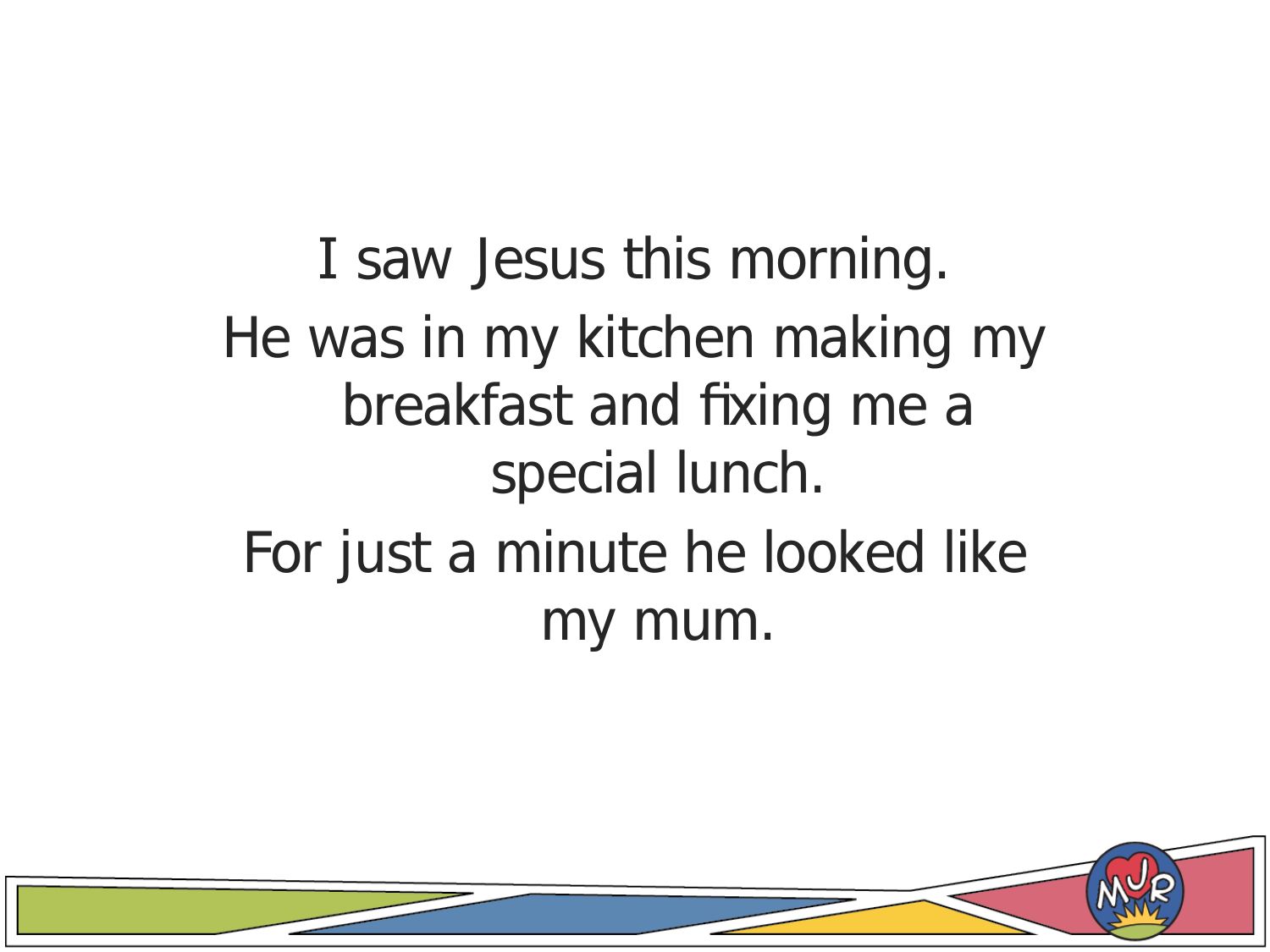

I saw Jesus this morning.
He was in my kitchen making my breakfast and fixing me a special lunch.
For just a minute he looked like my mum.